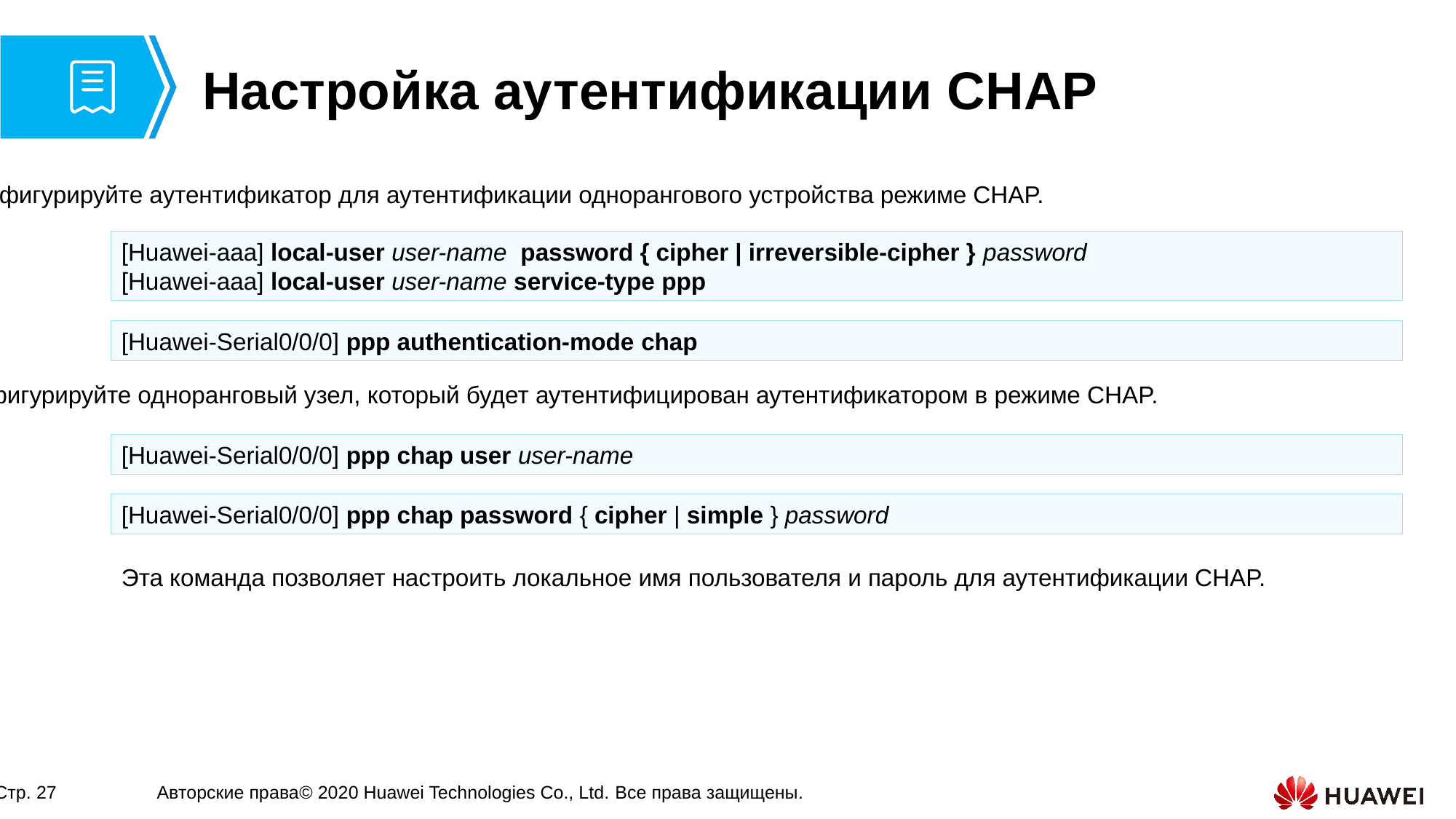

# Настройка аутентификации CHAP
Сконфигурируйте аутентификатор для аутентификации однорангового устройства режиме CHAP.
[Huawei-aaa] local-user user-name  password { cipher | irreversible-cipher } password
[Huawei-aaa] local-user user-name service-type ppp
[Huawei-Serial0/0/0] ppp authentication-mode chap
Сконфигурируйте одноранговый узел, который будет аутентифицирован аутентификатором в режиме CHAP.
[Huawei-Serial0/0/0] ppp chap user user-name
[Huawei-Serial0/0/0] ppp chap password { cipher | simple } password
Эта команда позволяет настроить локальное имя пользователя и пароль для аутентификации CHAP.